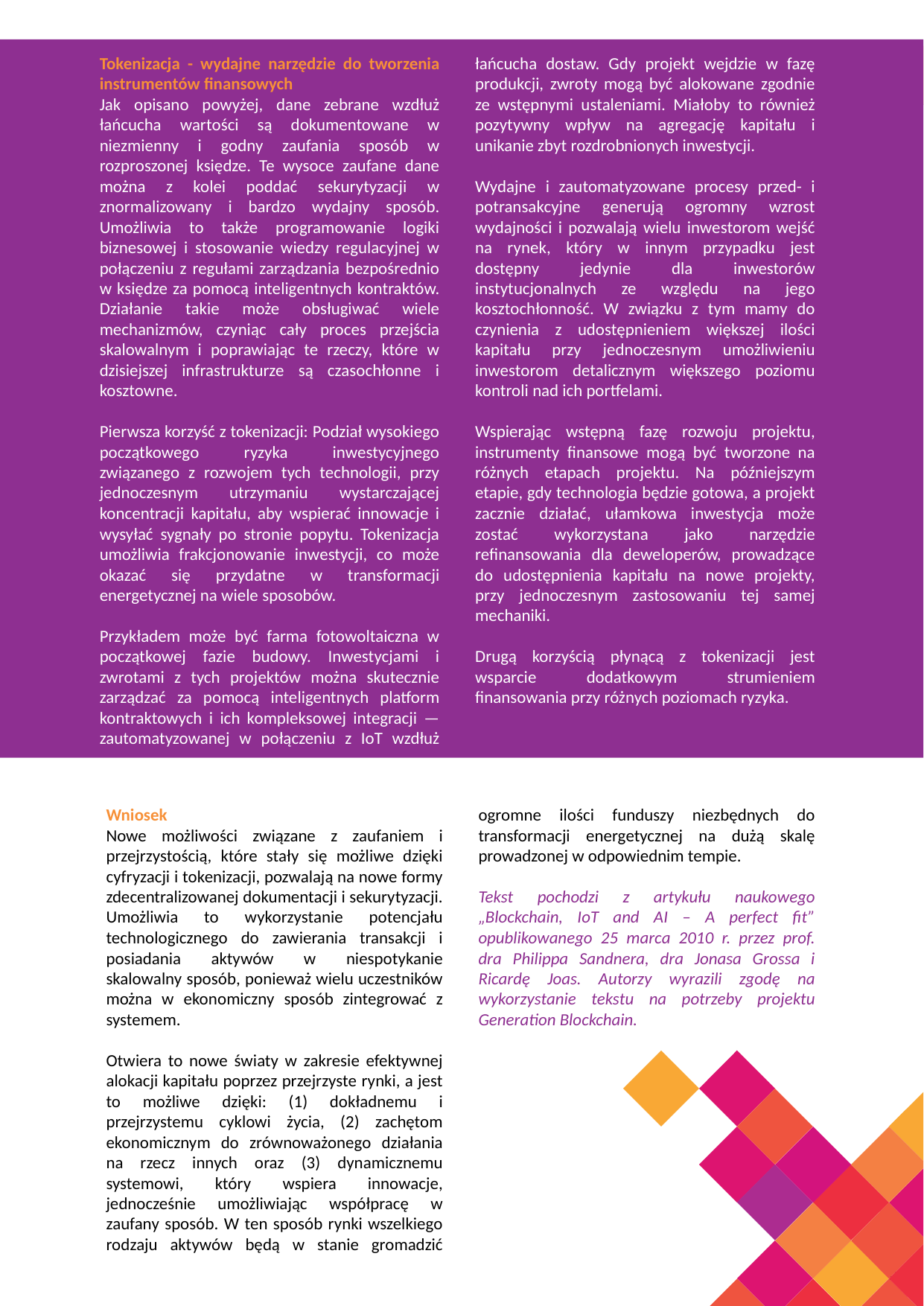

Tokenizacja - wydajne narzędzie do tworzenia instrumentów finansowych
Jak opisano powyżej, dane zebrane wzdłuż łańcucha wartości są dokumentowane w niezmienny i godny zaufania sposób w rozproszonej księdze. Te wysoce zaufane dane można z kolei poddać sekurytyzacji w znormalizowany i bardzo wydajny sposób. Umożliwia to także programowanie logiki biznesowej i stosowanie wiedzy regulacyjnej w połączeniu z regułami zarządzania bezpośrednio w księdze za pomocą inteligentnych kontraktów. Działanie takie może obsługiwać wiele mechanizmów, czyniąc cały proces przejścia skalowalnym i poprawiając te rzeczy, które w dzisiejszej infrastrukturze są czasochłonne i kosztowne.

Pierwsza korzyść z tokenizacji: Podział wysokiego początkowego ryzyka inwestycyjnego związanego z rozwojem tych technologii, przy jednoczesnym utrzymaniu wystarczającej koncentracji kapitału, aby wspierać innowacje i wysyłać sygnały po stronie popytu. Tokenizacja umożliwia frakcjonowanie inwestycji, co może okazać się przydatne w transformacji energetycznej na wiele sposobów.

Przykładem może być farma fotowoltaiczna w początkowej fazie budowy. Inwestycjami i zwrotami z tych projektów można skutecznie zarządzać za pomocą inteligentnych platform kontraktowych i ich kompleksowej integracji — zautomatyzowanej w połączeniu z IoT wzdłuż łańcucha dostaw. Gdy projekt wejdzie w fazę produkcji, zwroty mogą być alokowane zgodnie ze wstępnymi ustaleniami. Miałoby to również pozytywny wpływ na agregację kapitału i unikanie zbyt rozdrobnionych inwestycji.

Wydajne i zautomatyzowane procesy przed- i potransakcyjne generują ogromny wzrost wydajności i pozwalają wielu inwestorom wejść na rynek, który w innym przypadku jest dostępny jedynie dla inwestorów instytucjonalnych ze względu na jego kosztochłonność. W związku z tym mamy do czynienia z udostępnieniem większej ilości kapitału przy jednoczesnym umożliwieniu inwestorom detalicznym większego poziomu kontroli nad ich portfelami.

Wspierając wstępną fazę rozwoju projektu, instrumenty finansowe mogą być tworzone na różnych etapach projektu. Na późniejszym etapie, gdy technologia będzie gotowa, a projekt zacznie działać, ułamkowa inwestycja może zostać wykorzystana jako narzędzie refinansowania dla deweloperów, prowadzące do udostępnienia kapitału na nowe projekty, przy jednoczesnym zastosowaniu tej samej mechaniki.

Drugą korzyścią płynącą z tokenizacji jest wsparcie dodatkowym strumieniem finansowania przy różnych poziomach ryzyka.

Wniosek
Nowe możliwości związane z zaufaniem i przejrzystością, które stały się możliwe dzięki cyfryzacji i tokenizacji, pozwalają na nowe formy zdecentralizowanej dokumentacji i sekurytyzacji. Umożliwia to wykorzystanie potencjału technologicznego do zawierania transakcji i posiadania aktywów w niespotykanie skalowalny sposób, ponieważ wielu uczestników można w ekonomiczny sposób zintegrować z systemem.

Otwiera to nowe światy w zakresie efektywnej alokacji kapitału poprzez przejrzyste rynki, a jest to możliwe dzięki: (1) dokładnemu i przejrzystemu cyklowi życia, (2) zachętom ekonomicznym do zrównoważonego działania na rzecz innych oraz (3) dynamicznemu systemowi, który wspiera innowacje, jednocześnie umożliwiając współpracę w zaufany sposób. W ten sposób rynki wszelkiego rodzaju aktywów będą w stanie gromadzić ogromne ilości funduszy niezbędnych do transformacji energetycznej na dużą skalę prowadzonej w odpowiednim tempie.

Tekst pochodzi z artykułu naukowego „Blockchain, IoT and AI – A perfect fit” opublikowanego 25 marca 2010 r. przez prof. dra Philippa Sandnera, dra Jonasa Grossa i Ricardę Joas. Autorzy wyrazili zgodę na wykorzystanie tekstu na potrzeby projektu Generation Blockchain.

15